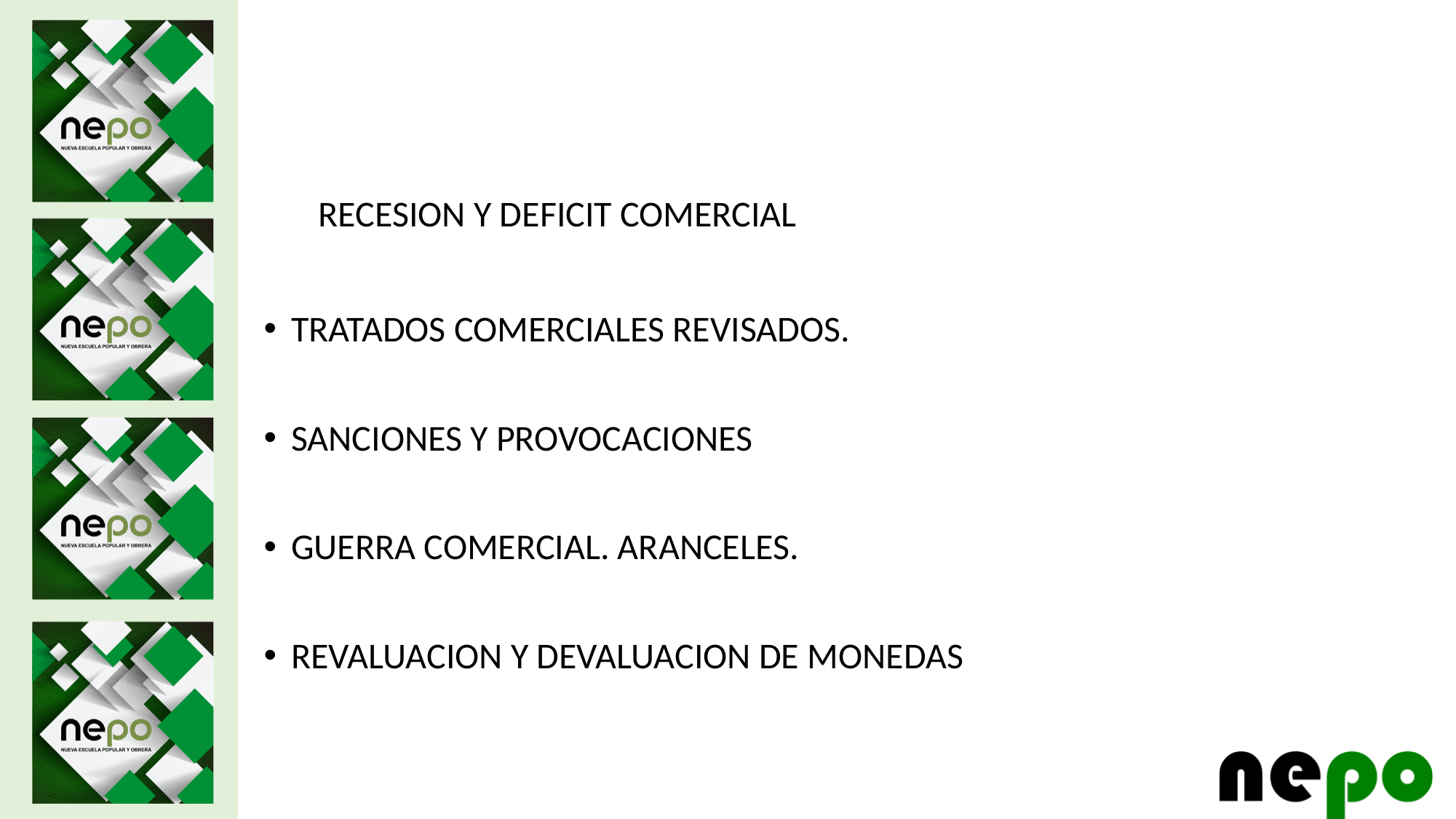

RECESION Y DEFICIT COMERCIAL

TRATADOS COMERCIALES REVISADOS.

SANCIONES Y PROVOCACIONES

GUERRA COMERCIAL. ARANCELES.

REVALUACION Y DEVALUACION DE MONEDAS